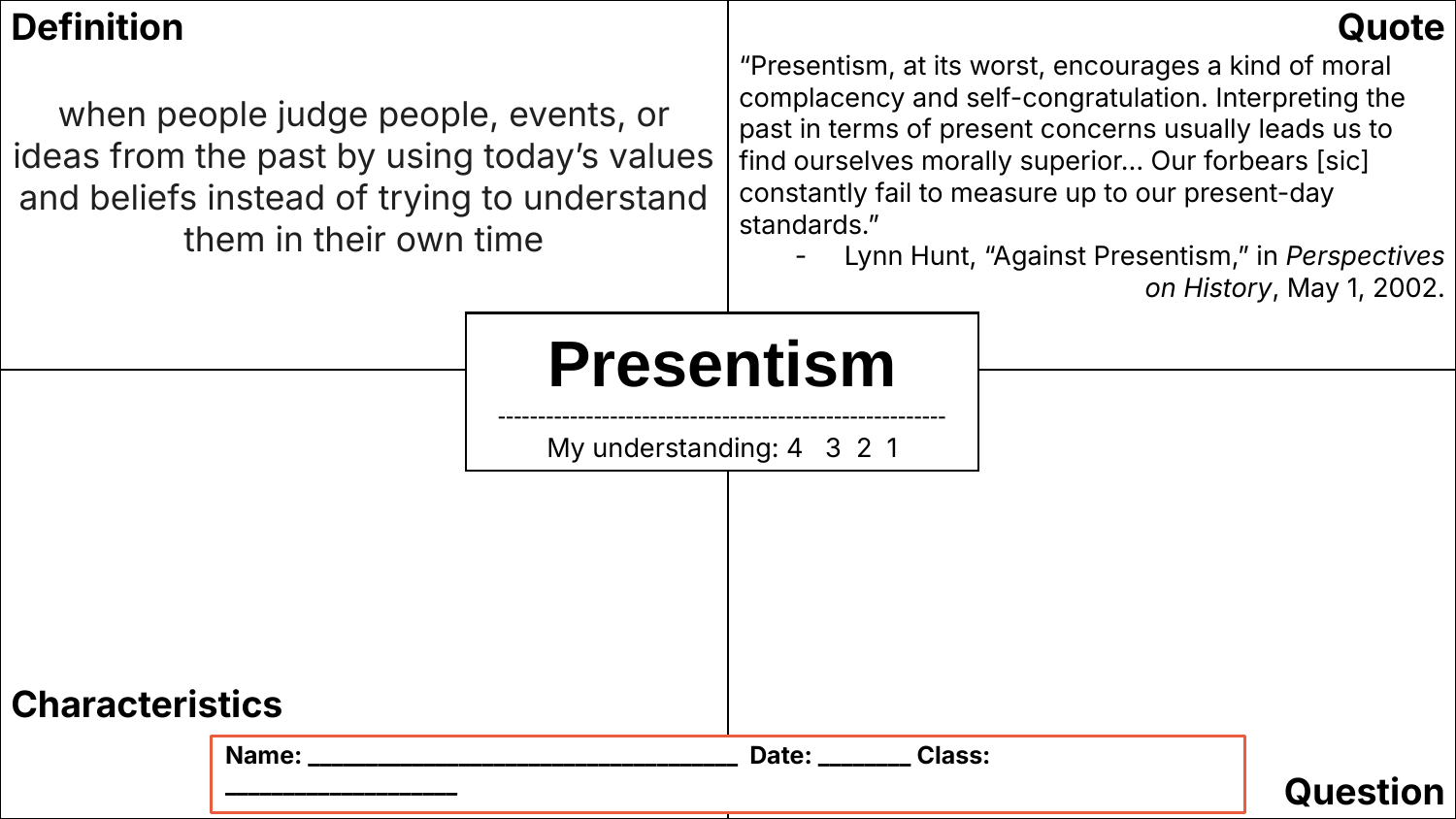

| Definition when people judge people, events, or ideas from the past by using today’s values and beliefs instead of trying to understand them in their own time | Quote “Presentism, at its worst, encourages a kind of moral complacency and self-congratulation. Interpreting the past in terms of present concerns usually leads us to find ourselves morally superior… Our forbears [sic] constantly fail to measure up to our present-day standards.” Lynn Hunt, “Against Presentism,” in Perspectives on History, May 1, 2002. |
| --- | --- |
| Characteristics | Question |
Presentism
--------------------------------------------------------
My understanding: 4   3  2  1
Name: _____________________________________  Date: ________ Class: ____________________